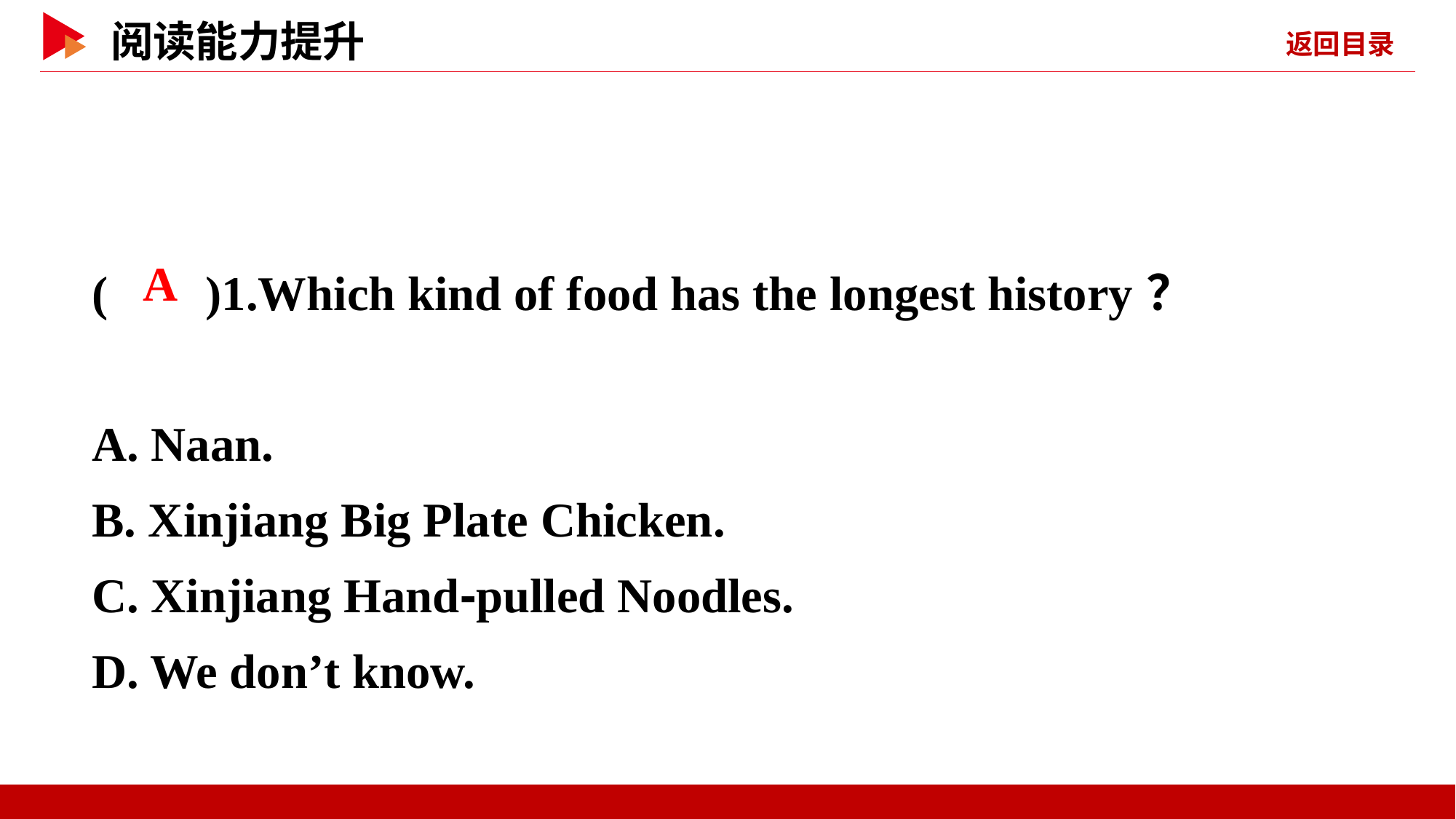

(        )1.Which kind of food has the longest history？
A. Naan.
B. Xinjiang Big Plate Chicken.
C. Xinjiang Hand⁃pulled Noodles.
D. We don’t know.
   A